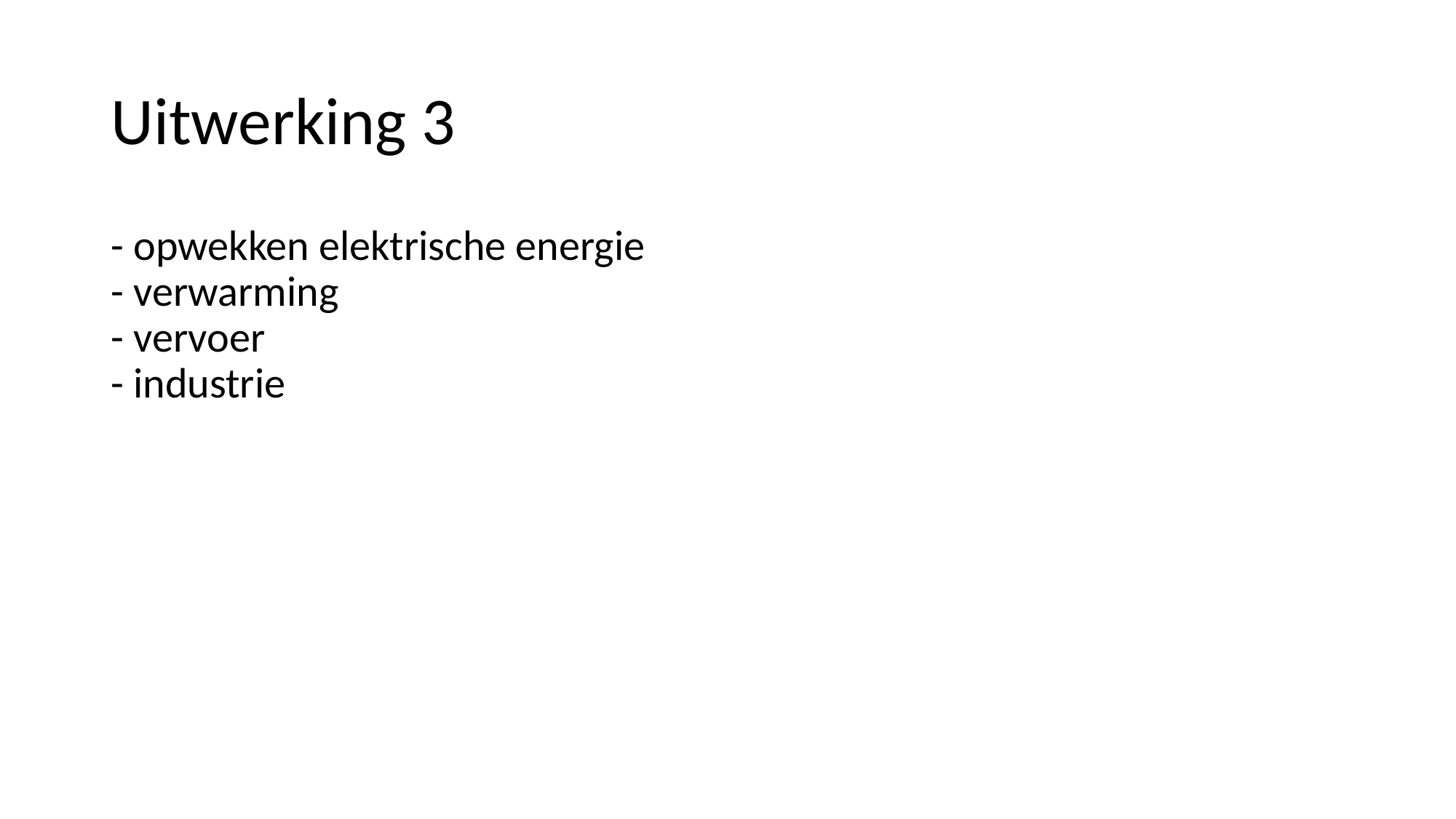

# Uitwerking 3
- opwekken elektrische energie
- verwarming
- vervoer
- industrie